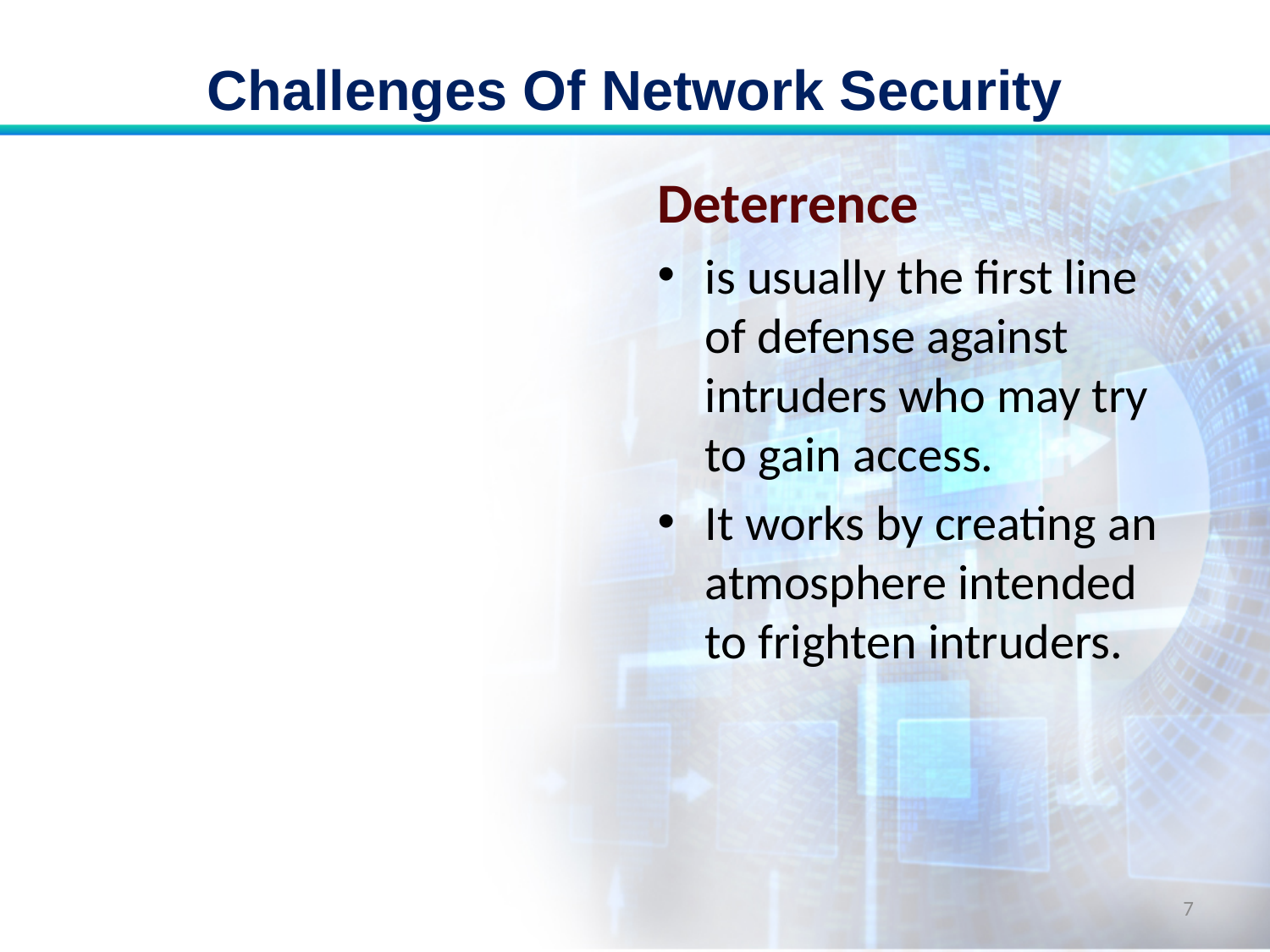

# Challenges Of Network Security
Deterrence
is usually the first line of defense against intruders who may try to gain access.
It works by creating an atmosphere intended to frighten intruders.

7